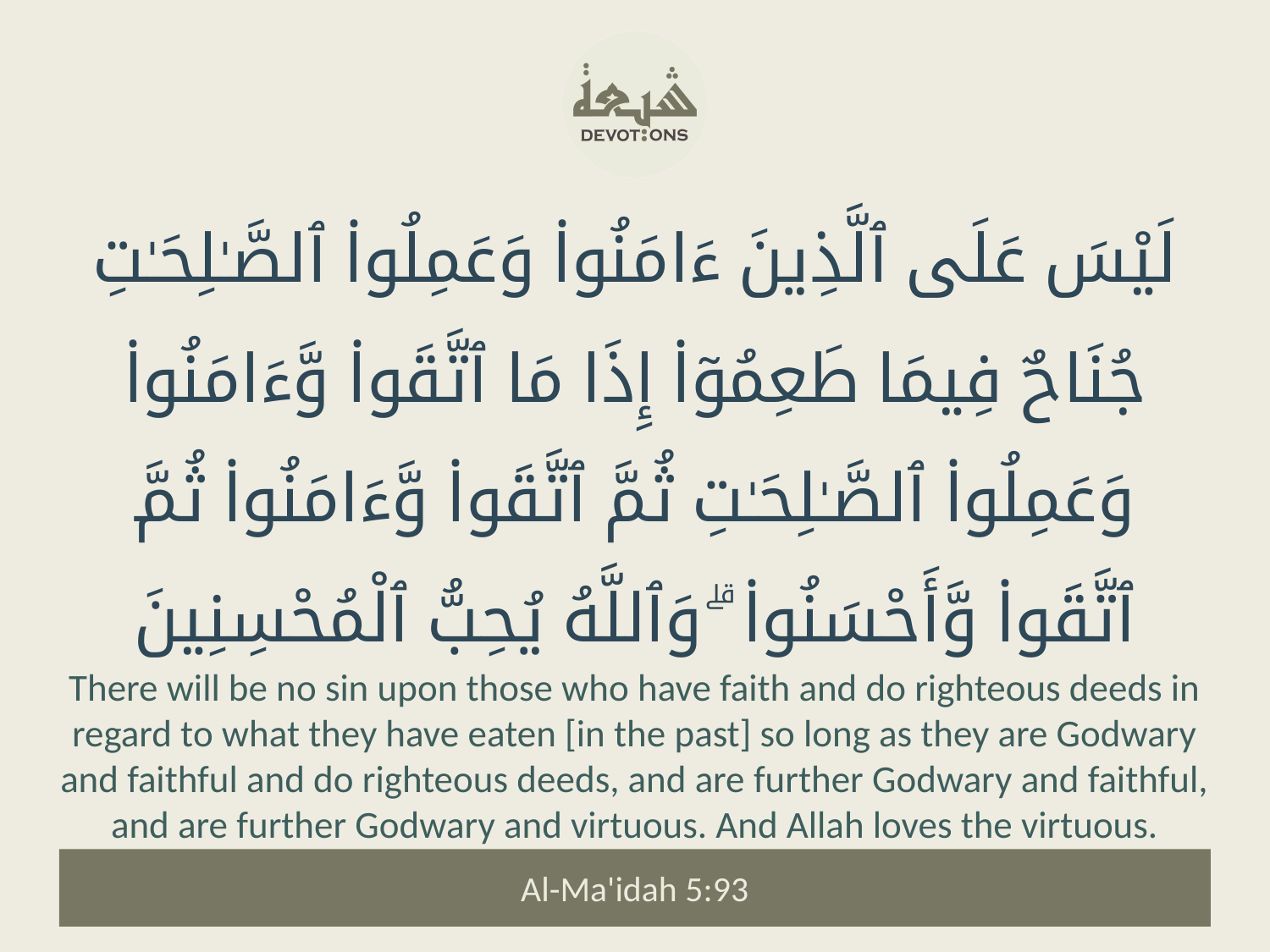

لَيْسَ عَلَى ٱلَّذِينَ ءَامَنُوا۟ وَعَمِلُوا۟ ٱلصَّـٰلِحَـٰتِ جُنَاحٌ فِيمَا طَعِمُوٓا۟ إِذَا مَا ٱتَّقَوا۟ وَّءَامَنُوا۟ وَعَمِلُوا۟ ٱلصَّـٰلِحَـٰتِ ثُمَّ ٱتَّقَوا۟ وَّءَامَنُوا۟ ثُمَّ ٱتَّقَوا۟ وَّأَحْسَنُوا۟ ۗ وَٱللَّهُ يُحِبُّ ٱلْمُحْسِنِينَ
There will be no sin upon those who have faith and do righteous deeds in regard to what they have eaten [in the past] so long as they are Godwary and faithful and do righteous deeds, and are further Godwary and faithful, and are further Godwary and virtuous. And Allah loves the virtuous.
Al-Ma'idah 5:93